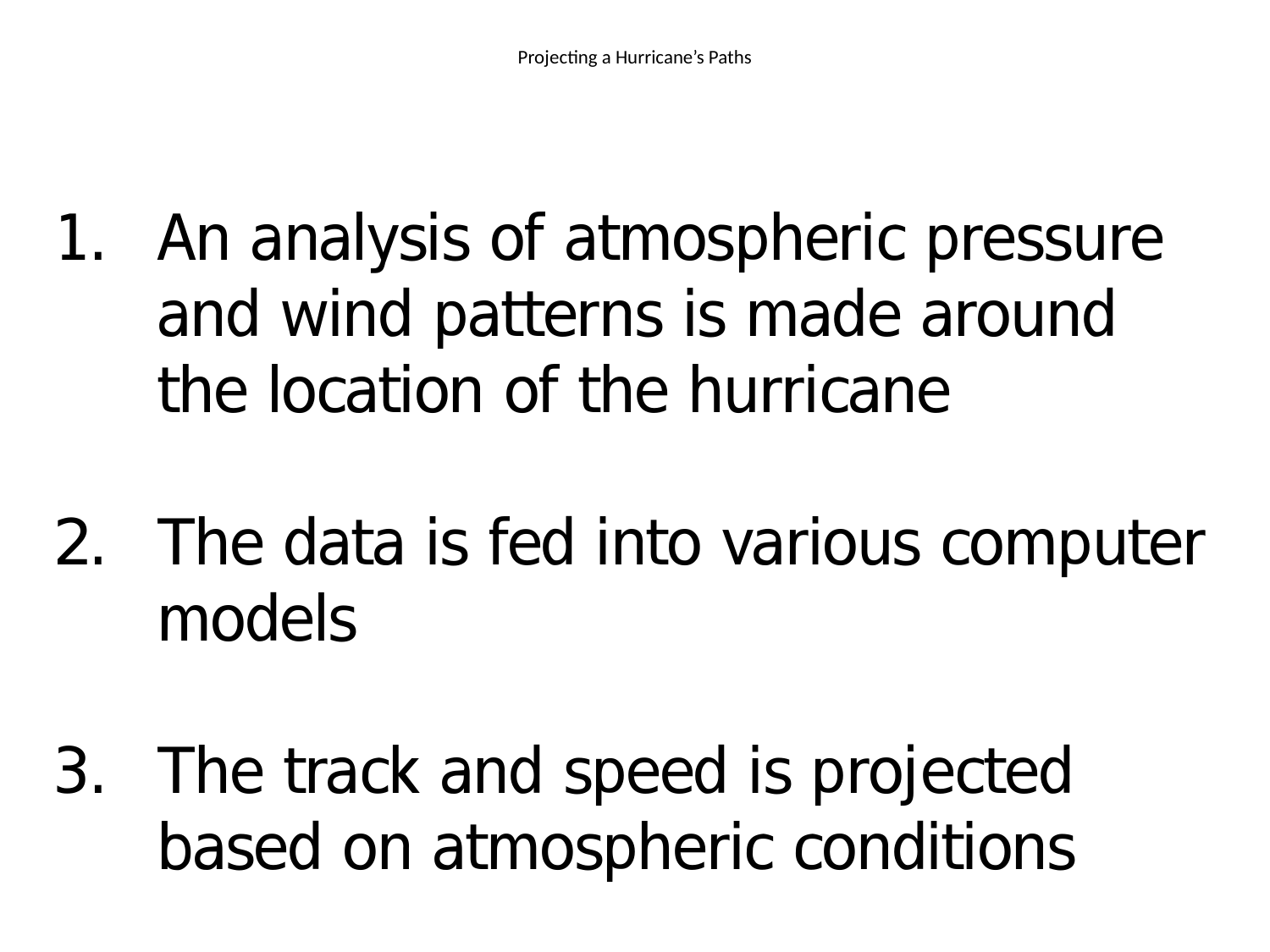

# Projecting a Hurricane’s Paths
An analysis of atmospheric pressure and wind patterns is made around the location of the hurricane

The data is fed into various computer models

The track and speed is projected based on atmospheric conditions